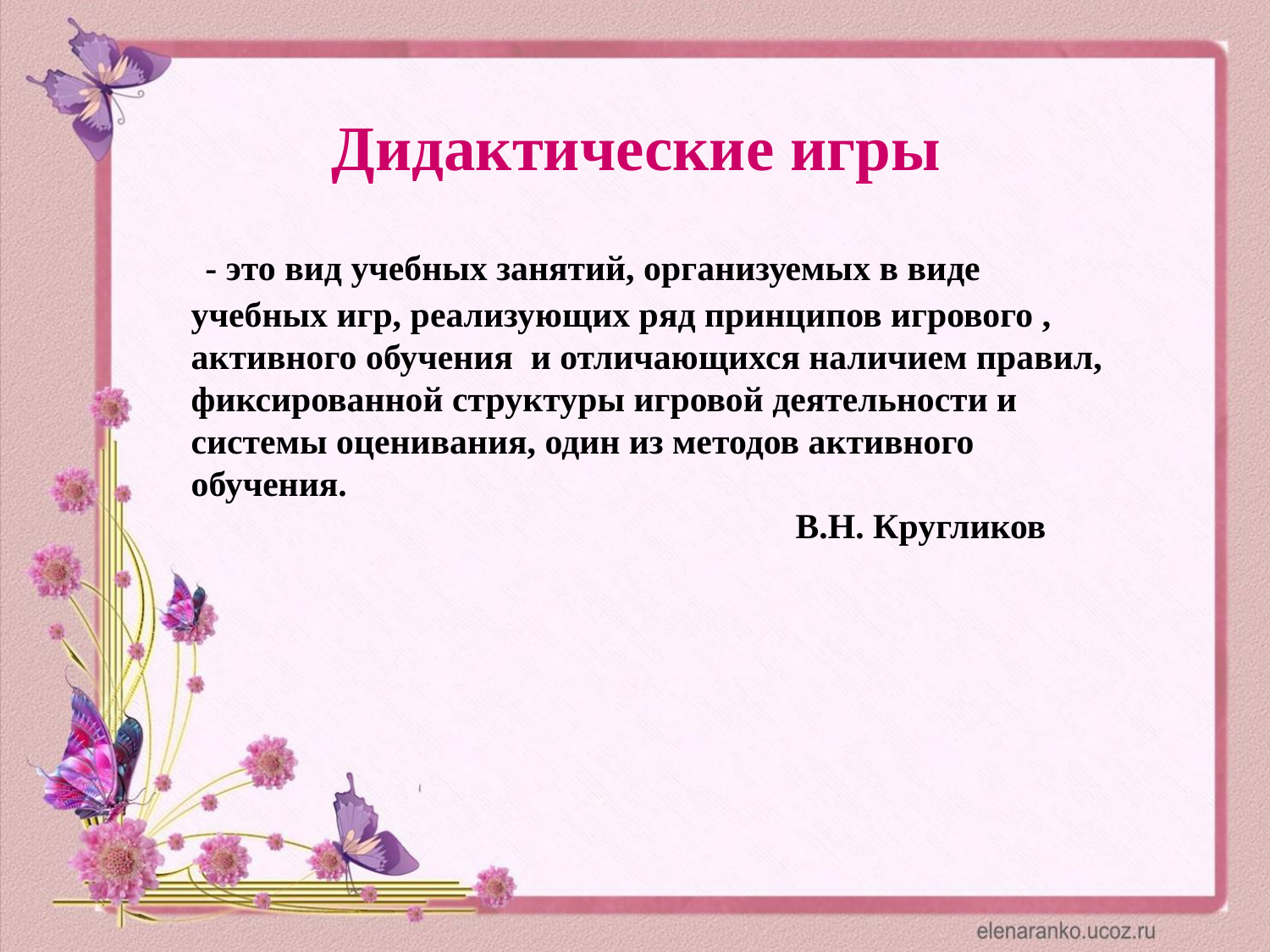

Дидактические игры
 - это вид учебных занятий, организуемых в виде учебных игр, реализующих ряд принципов игрового , активного обучения  и отличающихся наличием правил, фиксированной структуры игровой деятельности и системы оценивания, один из методов активного обучения.
                                                                    В.Н. Кругликов